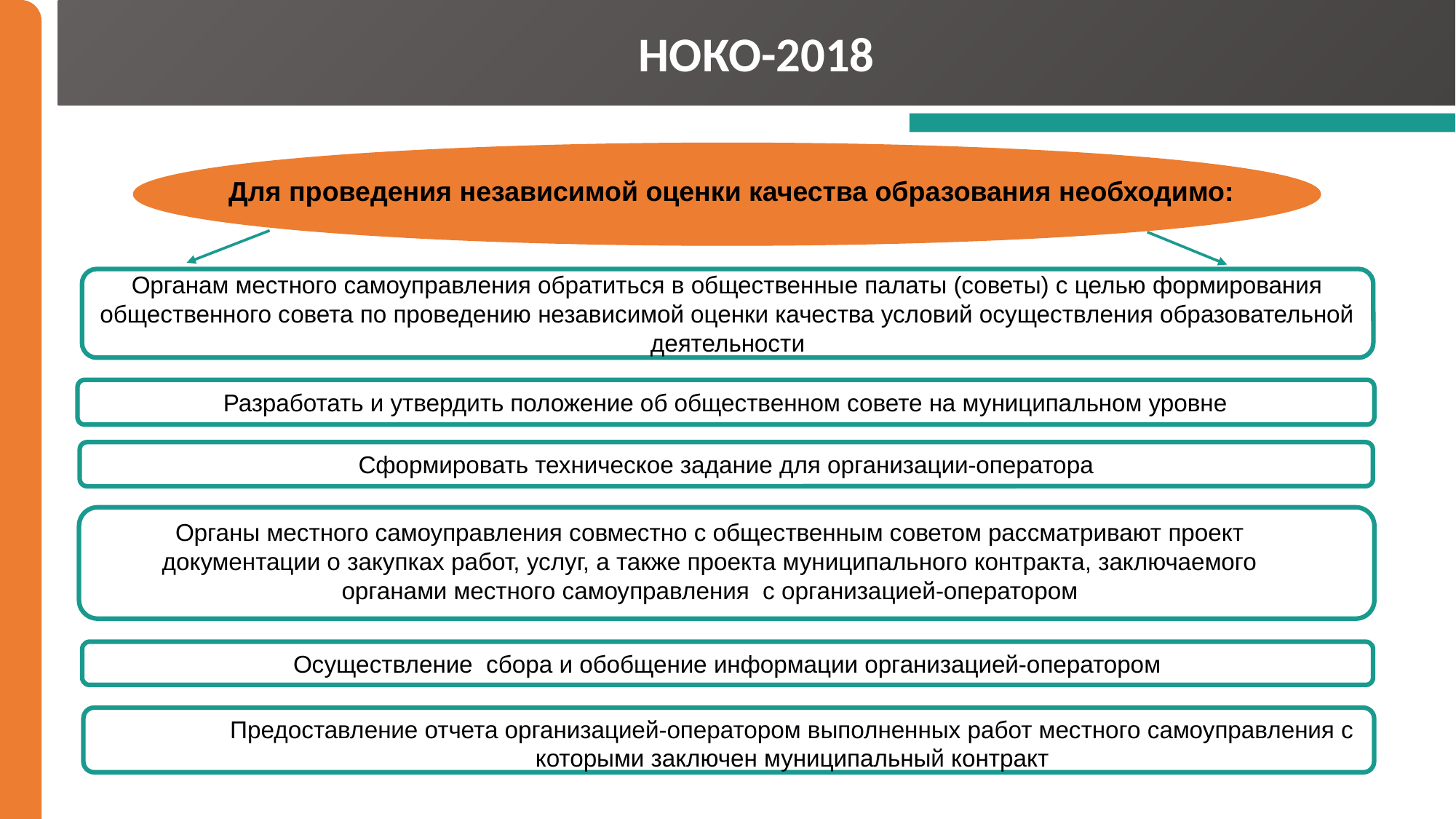

НОКО-2018

Для проведения независимой оценки качества образования необходимо:

Органам местного самоуправления обратиться в общественные палаты (советы) с целью формирования общественного совета по проведению независимой оценки качества условий осуществления образовательной деятельности
Разработать и утвердить положение об общественном совете на муниципальном уровне

Сформировать техническое задание для организации-оператора

Органы местного самоуправления совместно с общественным советом рассматривают проект документации о закупках работ, услуг, а также проекта муниципального контракта, заключаемого органами местного самоуправления  с организацией-оператором
Осуществление  сбора и обобщение информации организацией-оператором

Предоставление отчета организацией-оператором выполненных работ местного самоуправления с которыми заключен муниципальный контракт